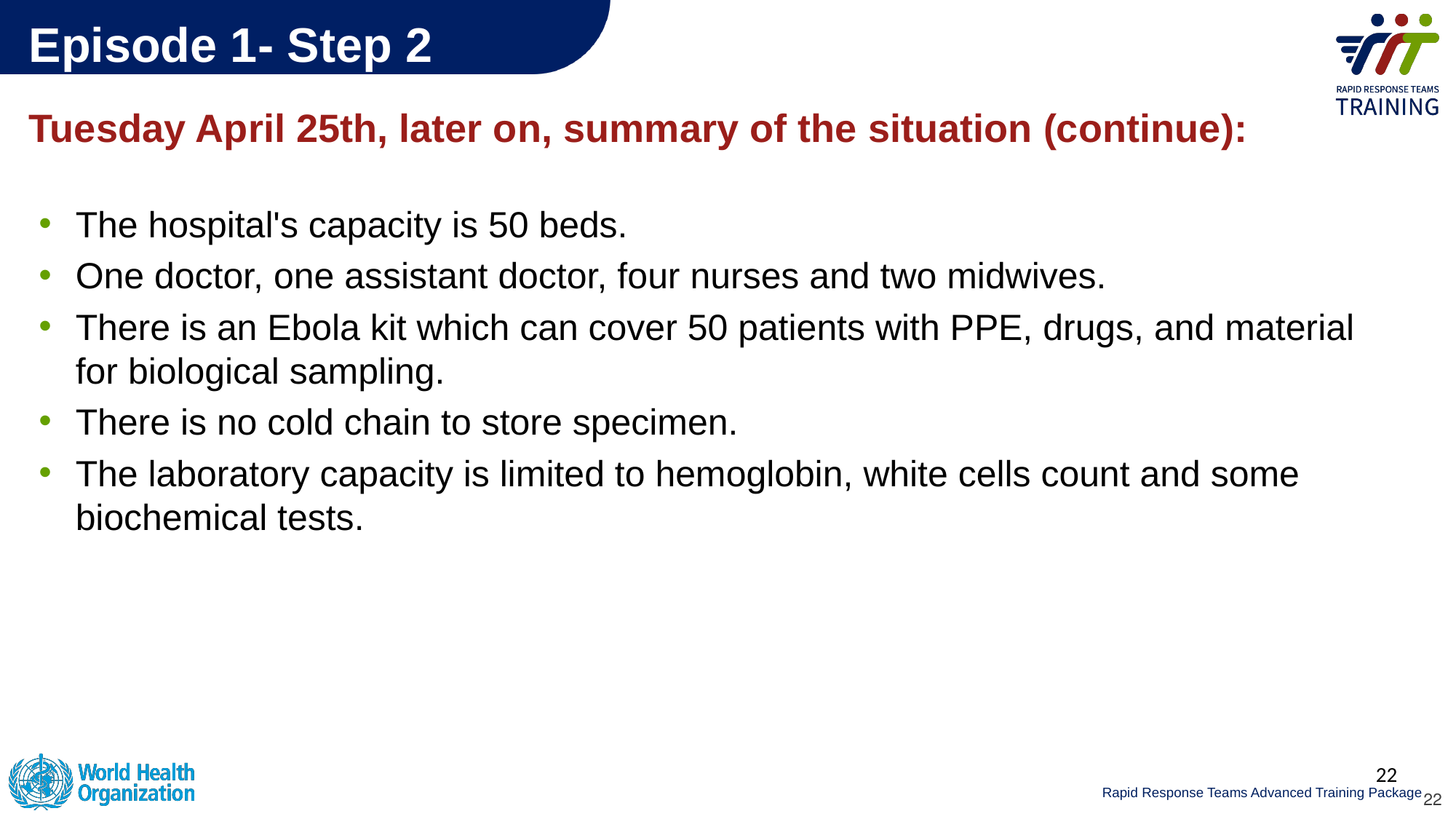

# Episode 1- Step 2
Tuesday April 25th, later on, summary of the situation (continue):
The hospital's capacity is 50 beds.
One doctor, one assistant doctor, four nurses and two midwives.
There is an Ebola kit which can cover 50 patients with PPE, drugs, and material for biological sampling.
There is no cold chain to store specimen.
The laboratory capacity is limited to hemoglobin, white cells count and some biochemical tests.

22